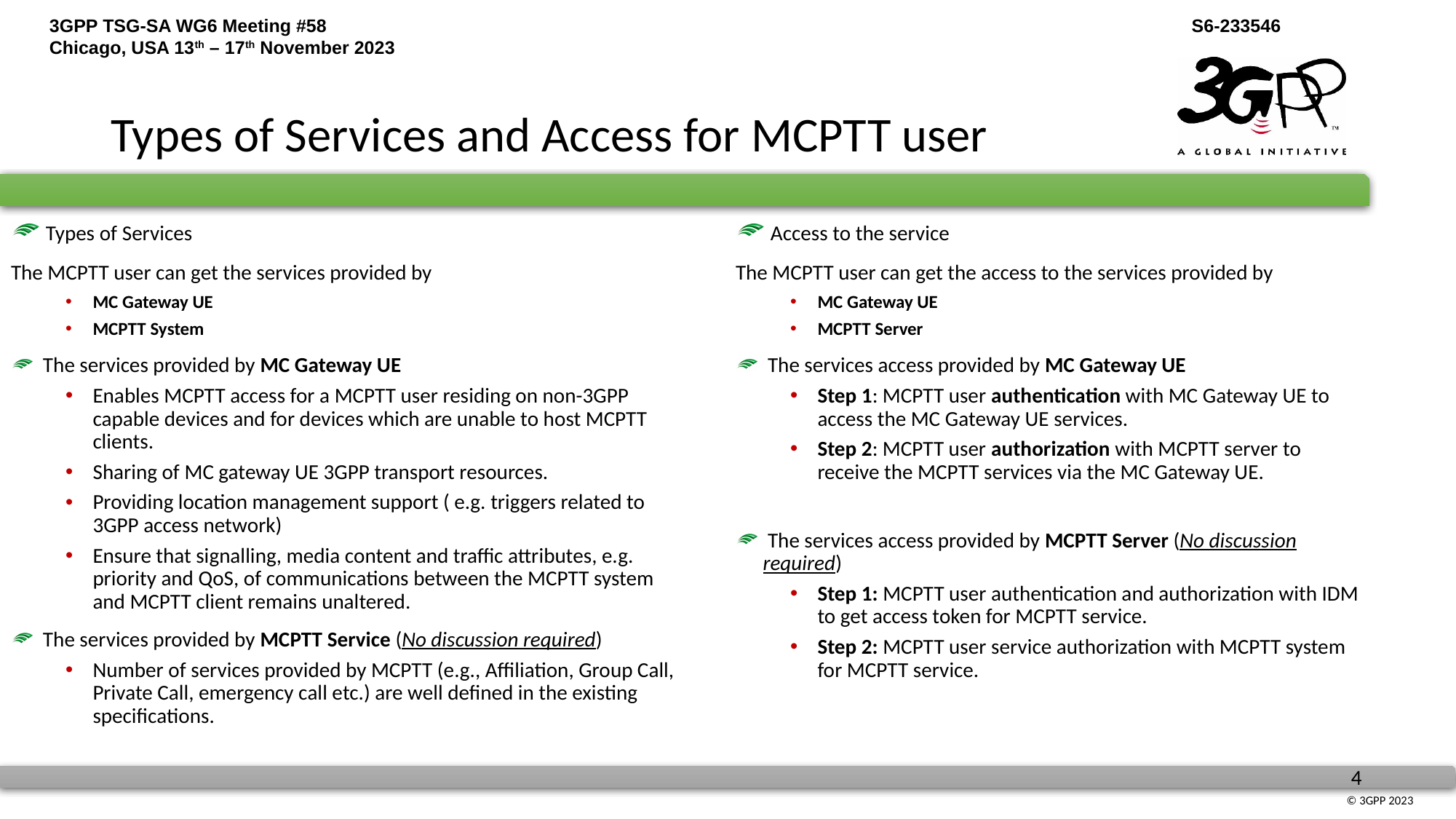

# Types of Services and Access for MCPTT user
 Types of Services
The MCPTT user can get the services provided by
MC Gateway UE
MCPTT System
 The services provided by MC Gateway UE
Enables MCPTT access for a MCPTT user residing on non-3GPP capable devices and for devices which are unable to host MCPTT clients.
Sharing of MC gateway UE 3GPP transport resources.
Providing location management support ( e.g. triggers related to 3GPP access network)
Ensure that signalling, media content and traffic attributes, e.g. priority and QoS, of communications between the MCPTT system and MCPTT client remains unaltered.
 The services provided by MCPTT Service (No discussion required)
Number of services provided by MCPTT (e.g., Affiliation, Group Call, Private Call, emergency call etc.) are well defined in the existing specifications.
 Access to the service
The MCPTT user can get the access to the services provided by
MC Gateway UE
MCPTT Server
 The services access provided by MC Gateway UE
Step 1: MCPTT user authentication with MC Gateway UE to access the MC Gateway UE services.
Step 2: MCPTT user authorization with MCPTT server to receive the MCPTT services via the MC Gateway UE.

 The services access provided by MCPTT Server (No discussion required)
Step 1: MCPTT user authentication and authorization with IDM to get access token for MCPTT service.
Step 2: MCPTT user service authorization with MCPTT system for MCPTT service.